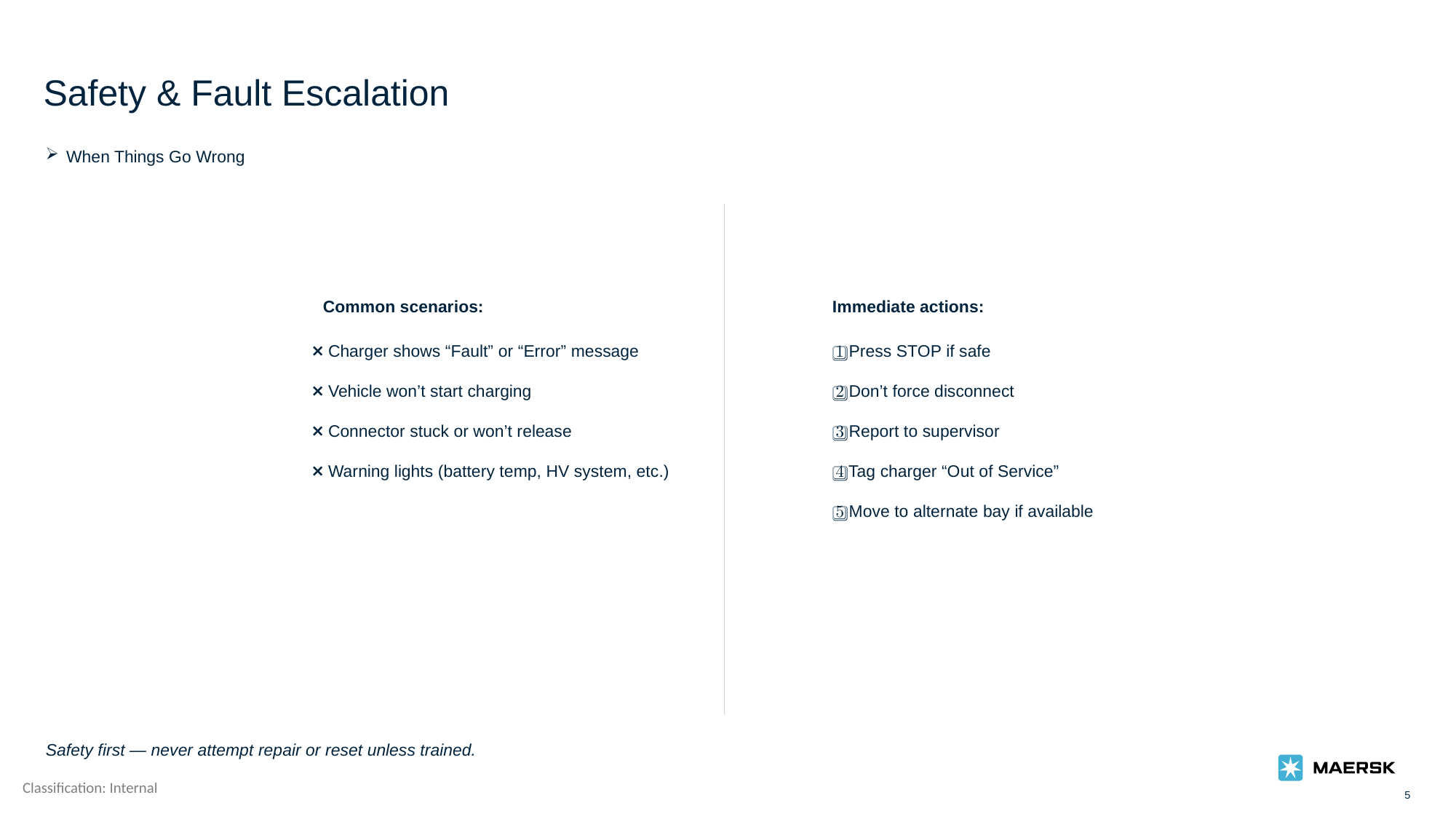

# Safety & Fault Escalation
When Things Go Wrong
Common scenarios:
Immediate actions:
❌ Charger shows “Fault” or “Error” message

❌ Vehicle won’t start charging

❌ Connector stuck or won’t release

❌ Warning lights (battery temp, HV system, etc.)
1️⃣ Press STOP if safe

2️⃣ Don’t force disconnect

3️⃣ Report to supervisor

4️⃣ Tag charger “Out of Service”

5️⃣ Move to alternate bay if available
Safety first — never attempt repair or reset unless trained.
5